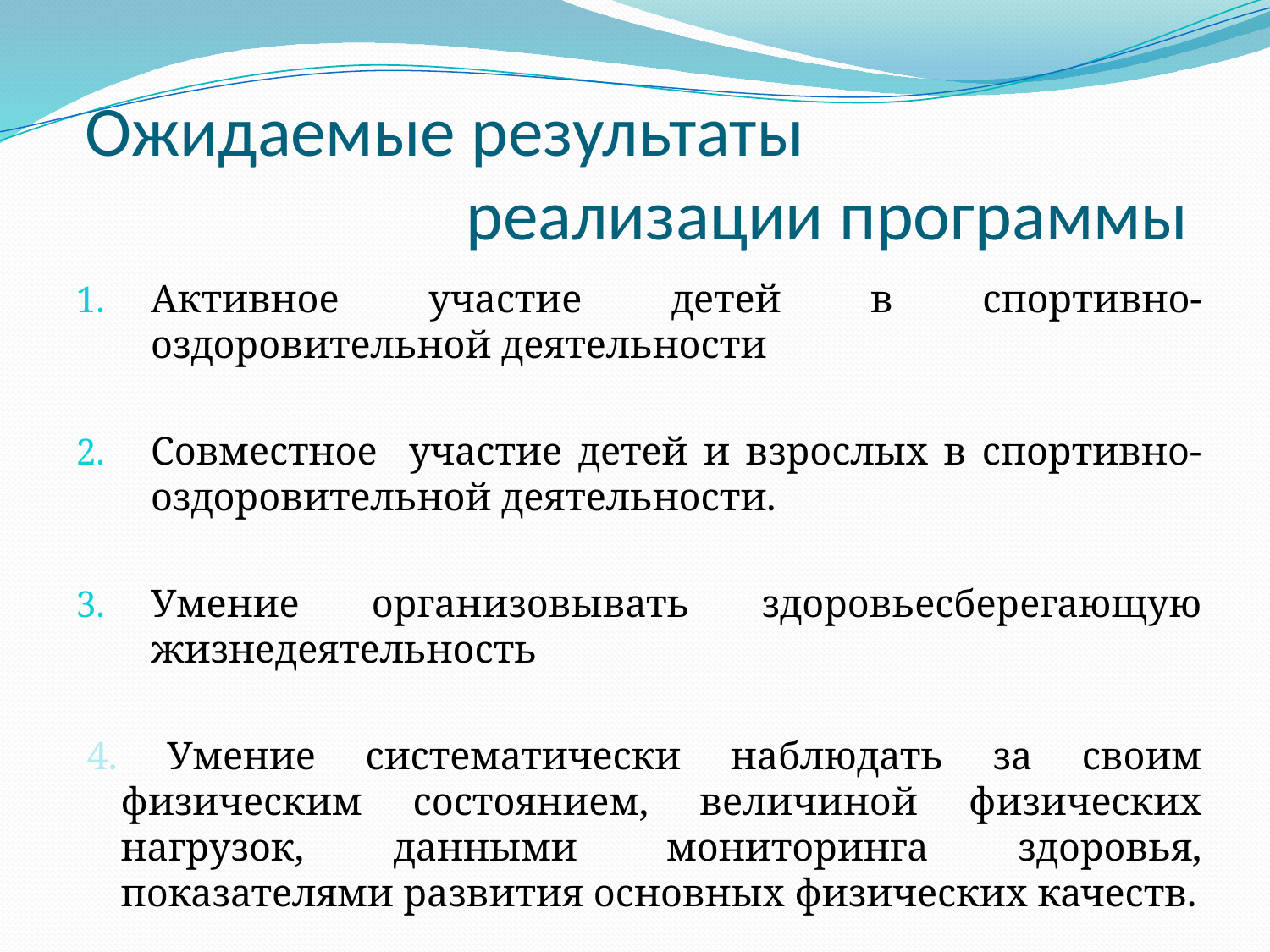

# Ожидаемые результаты реализации программы
Активное участие детей в спортивно-оздоровительной деятельности

Совместное  участие детей и взрослых в спортивно-оздоровительной деятельности.

Умение организовывать здоровьесберегающую жизнедеятельность

4. Умение систематически наблюдать за своим физическим состоянием, величиной физических нагрузок, данными мониторинга здоровья, показателями развития основных физических качеств.